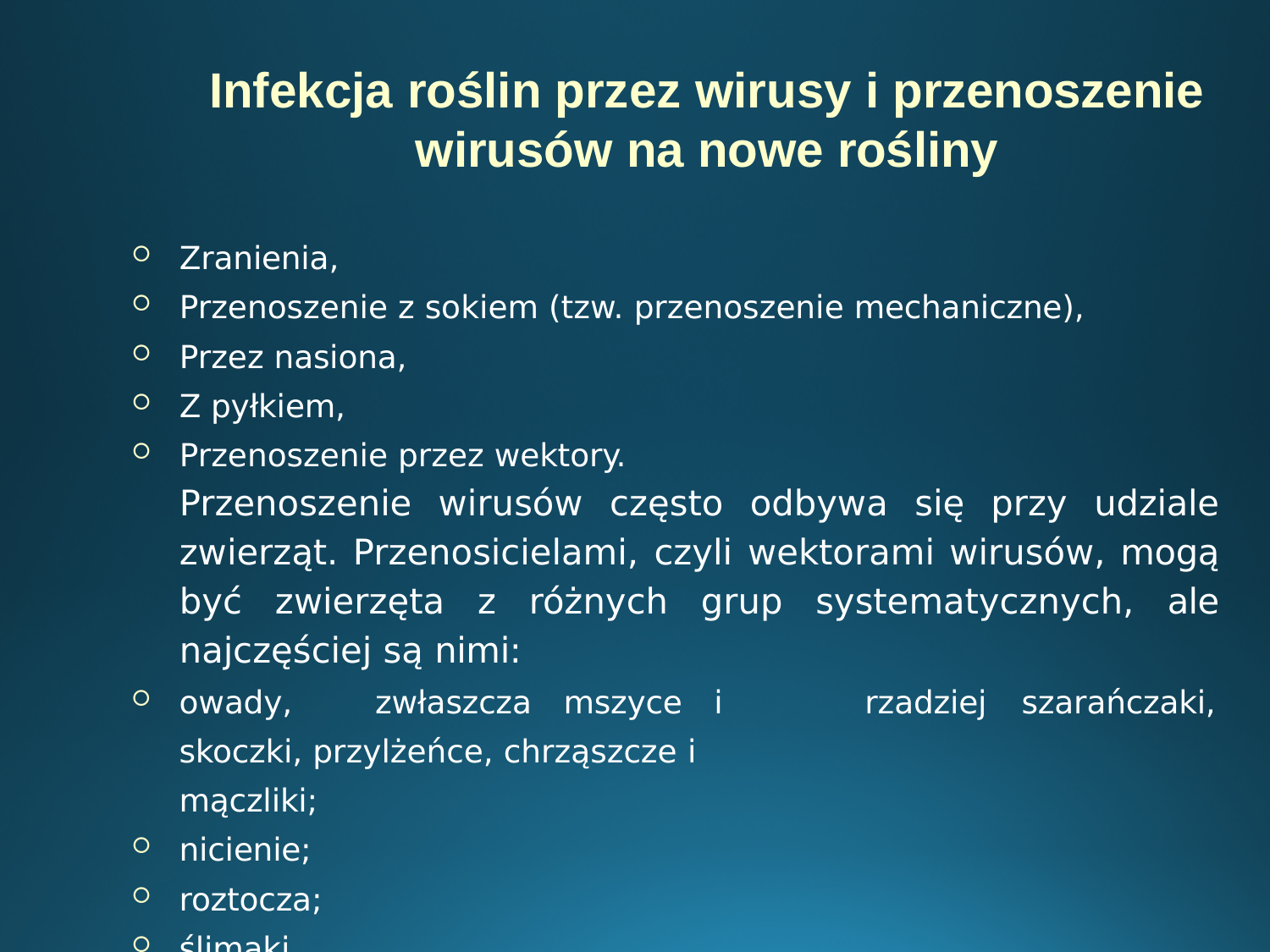

# Infekcja roślin przez wirusy i przenoszenie
wirusów na nowe rośliny
Zranienia,
Przenoszenie z sokiem (tzw. przenoszenie mechaniczne),
Przez nasiona,
Z pyłkiem,
Przenoszenie przez wektory.
Przenoszenie  wirusów  często  odbywa  się  przy  udziale zwierząt. Przenosicielami, czyli wektorami wirusów, mogą być  zwierzęta  z  różnych  grup  systematycznych,  ale najczęściej są nimi:
owady,	zwłaszcza	mszyce	i	skoczki, przylżeńce, chrząszcze i mączliki;
nicienie;
roztocza;
ślimaki
rzadziej
szarańczaki,